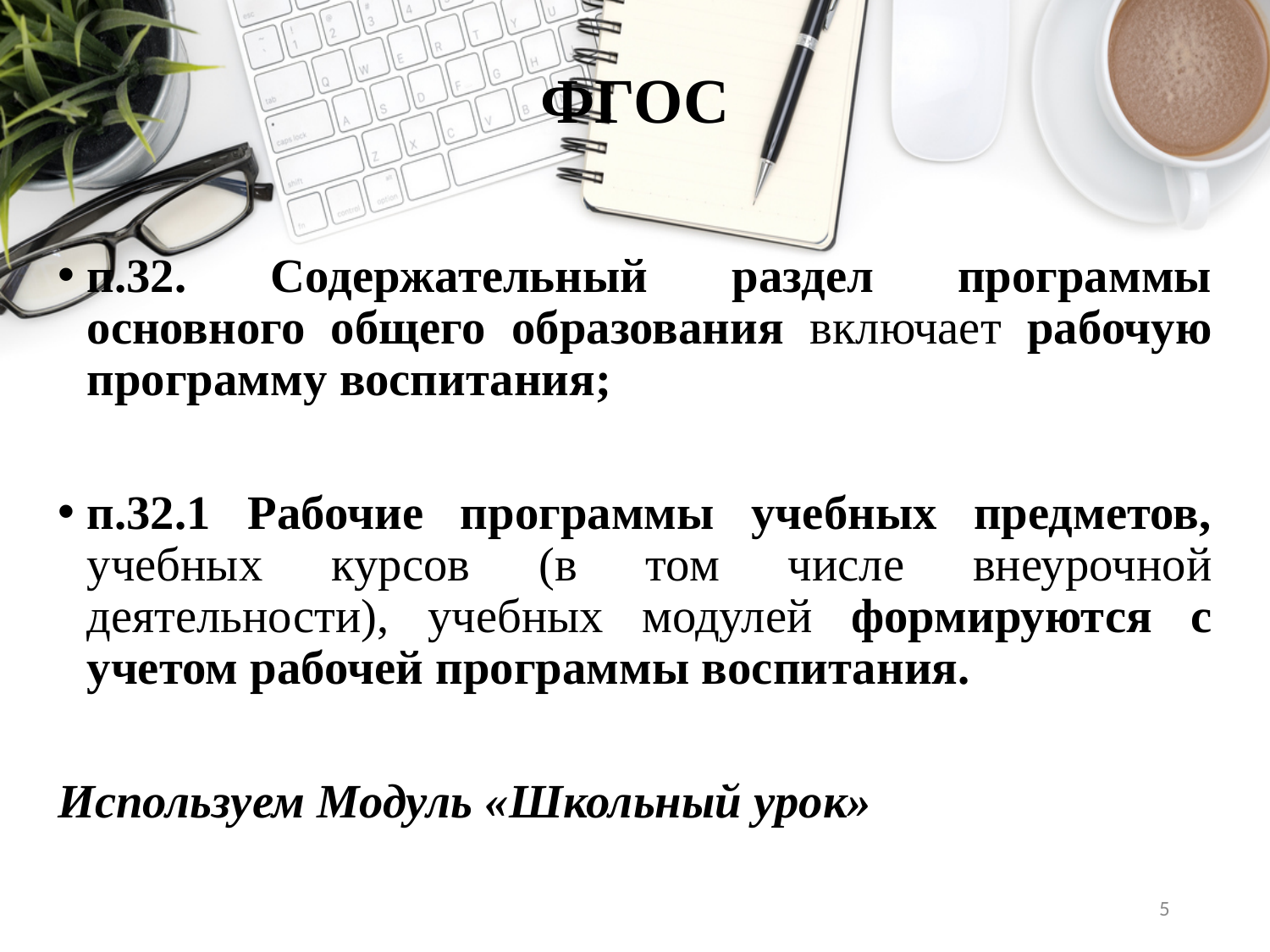

# ФГОС

п.32. Содержательный раздел программы основного общего образования включает рабочую программу воспитания;

п.32.1 Рабочие программы учебных предметов, учебных курсов (в том числе внеурочной деятельности), учебных модулей формируются с учетом рабочей программы воспитания.

Используем Модуль «Школьный урок»

5